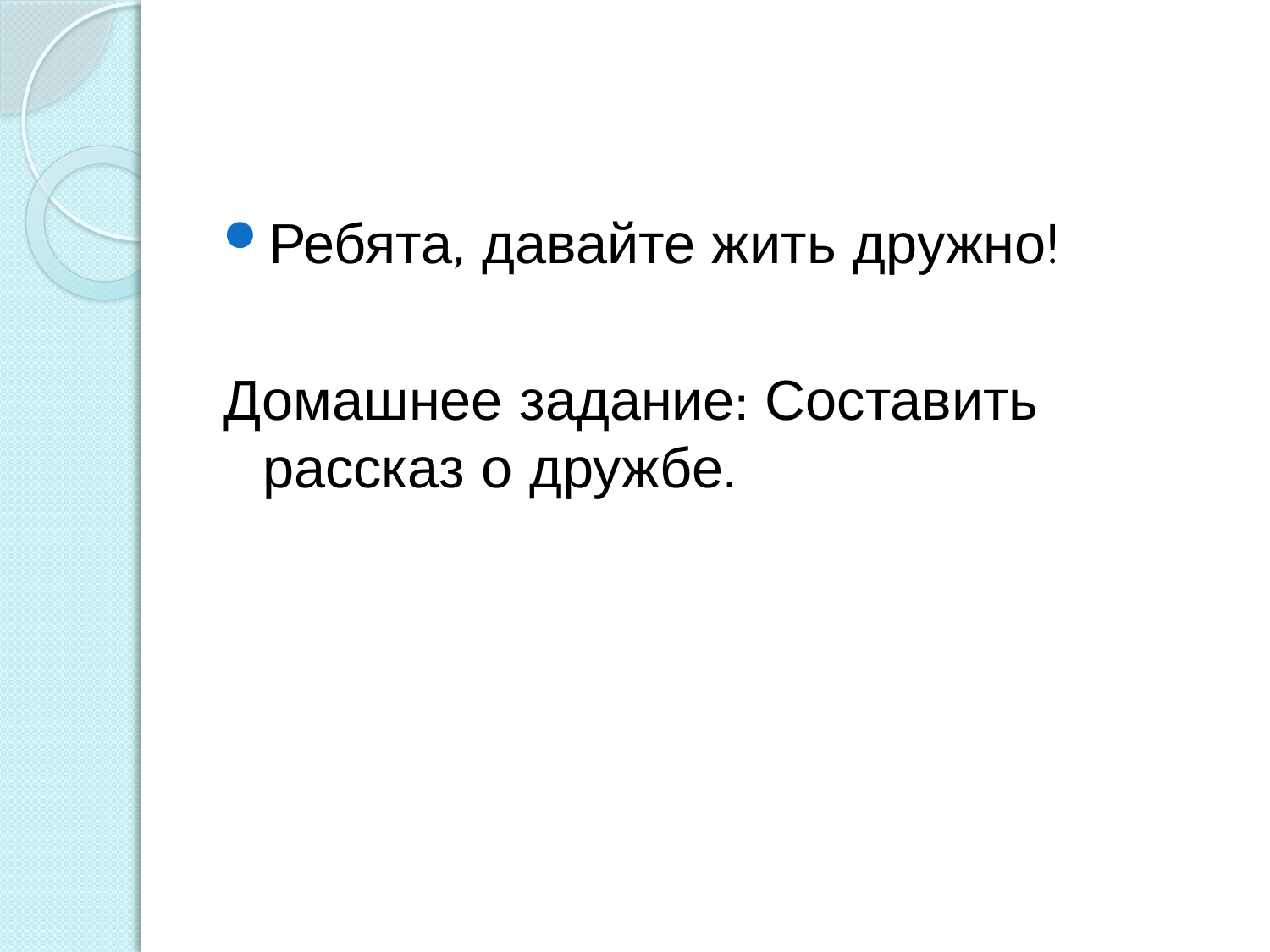

#
Ребята, давайте жить дружно!

Домашнее задание: Составить рассказ о дружбе.